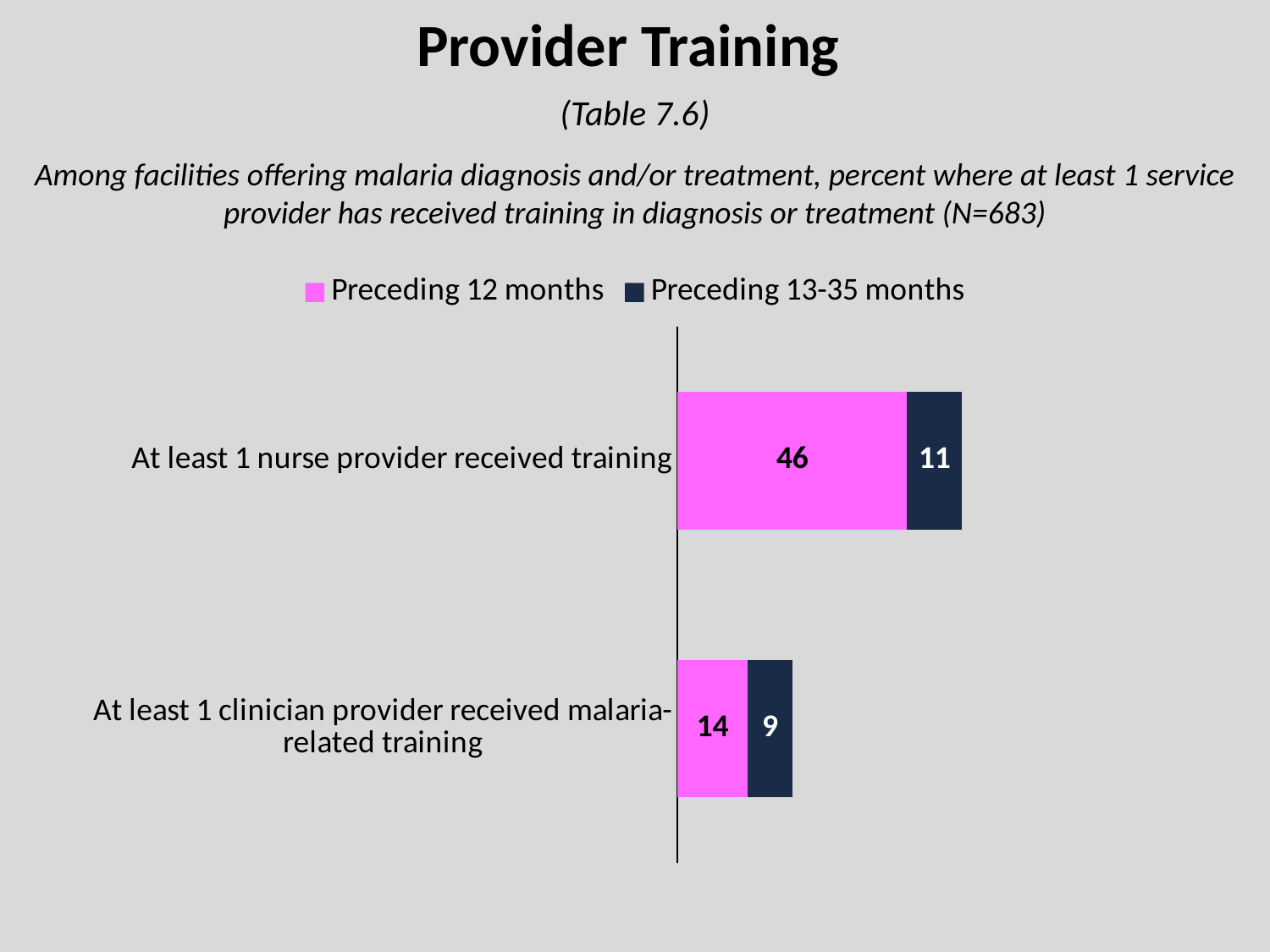

# Provider Training
(Table 7.6)
Among facilities offering malaria diagnosis and/or treatment, percent where at least 1 service provider has received training in diagnosis or treatment (N=683)

### Chart

| Category | Preceding 12 months | Preceding 13-35 months |
|---|---|---|
| At least 1 clinician provider received malaria-related training | 14.0 | 9.0 |
| At least 1 nurse provider received training | 46.0 | 11.0 |